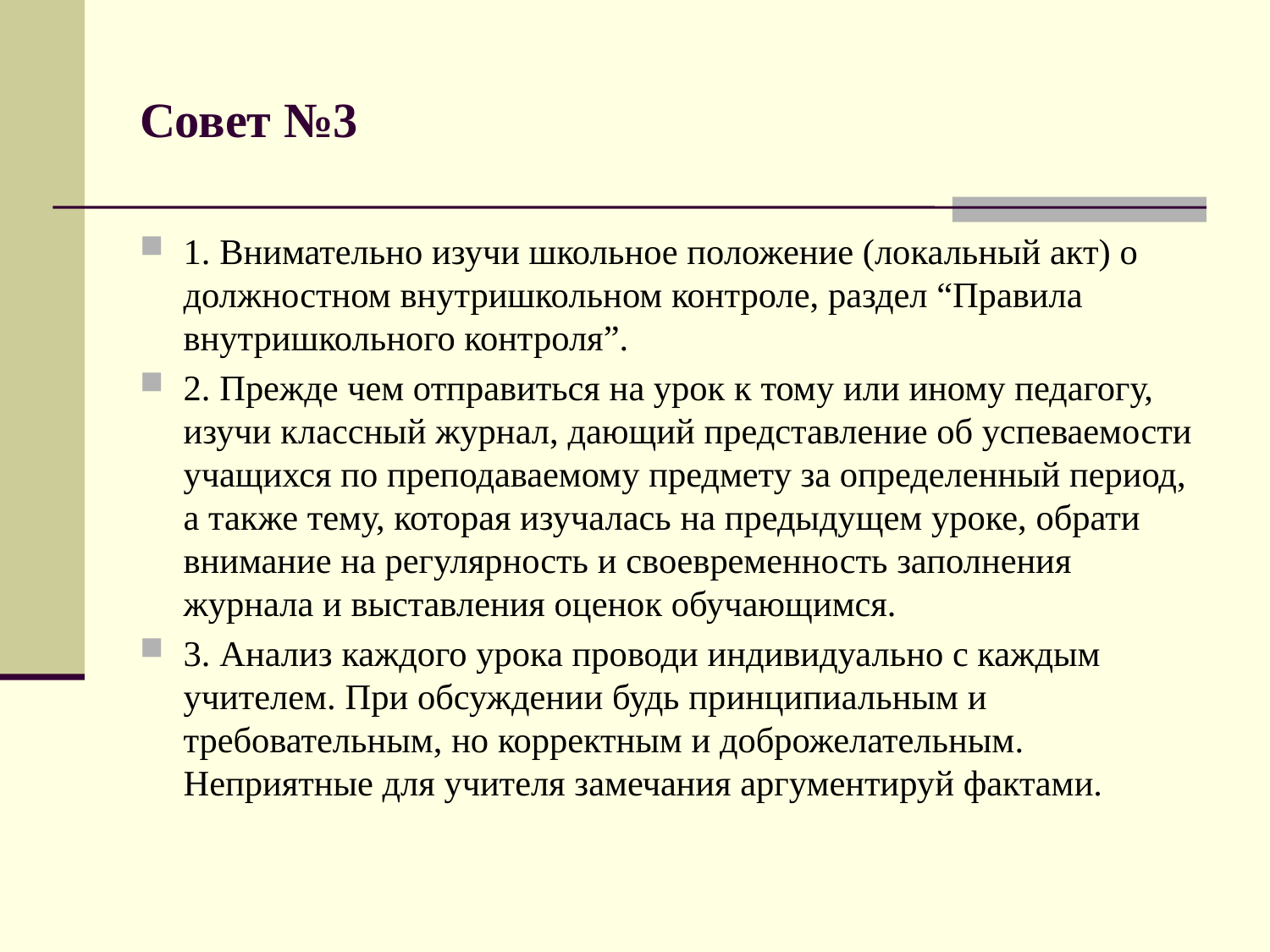

# Совет №3
1. Внимательно изучи школьное положение (локальный акт) о должностном внутришкольном контроле, раздел “Правила внутришкольного контроля”.
2. Прежде чем отправиться на урок к тому или иному педагогу, изучи классный журнал, дающий представление об успеваемости учащихся по преподаваемому предмету за определенный период, а также тему, которая изучалась на предыдущем уроке, обрати внимание на регулярность и своевременность заполнения журнала и выставления оценок обучающимся.
3. Анализ каждого урока проводи индивидуально с каждым учителем. При обсуждении будь принципиальным и требовательным, но корректным и доброжелательным. Неприятные для учителя замечания аргументируй фактами.